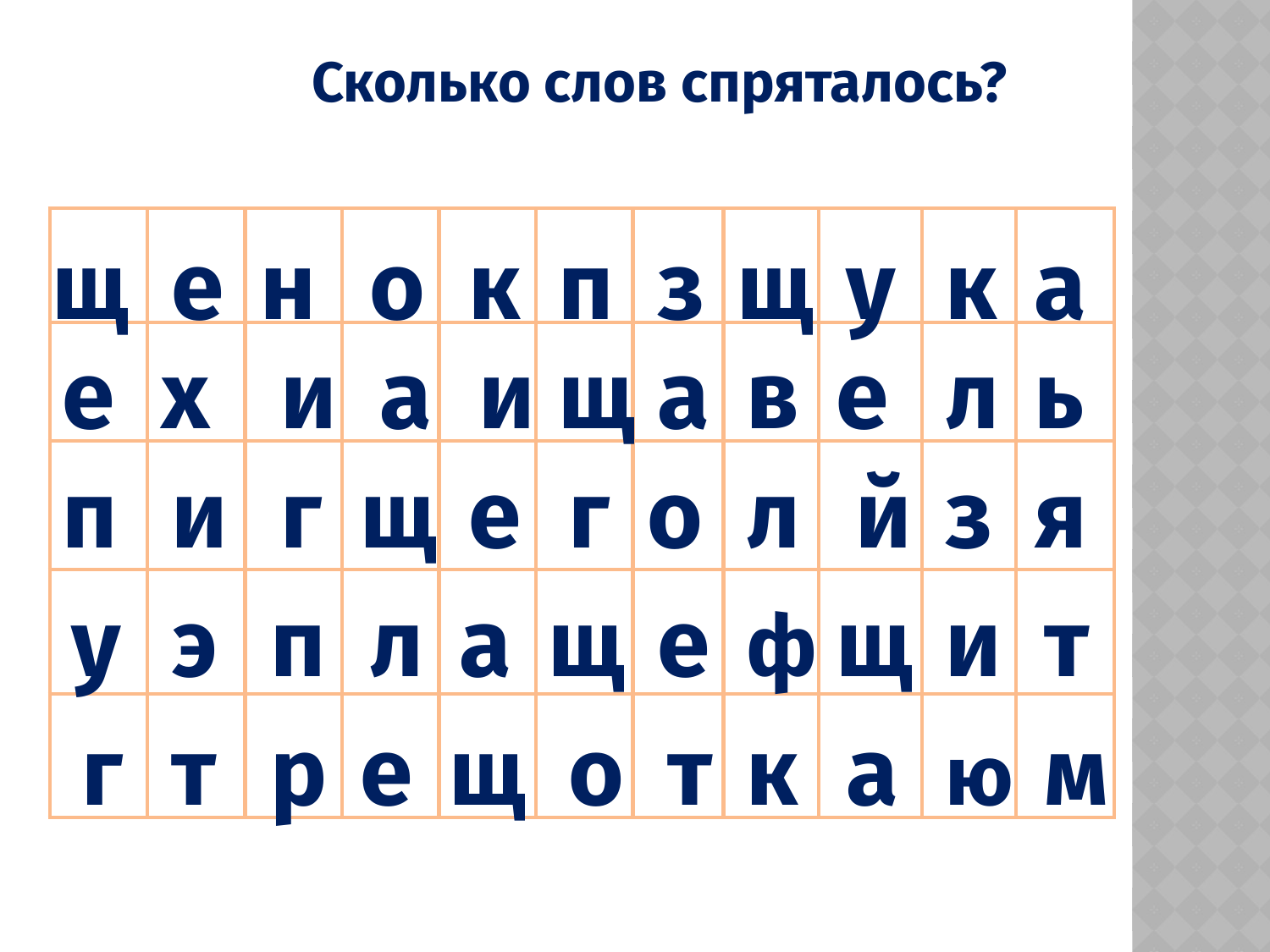

Сколько слов спряталось?
|  |  |  |  |  |  |  |  |  |  |  |
| --- | --- | --- | --- | --- | --- | --- | --- | --- | --- | --- |
|  |  |  |  |  |  |  |  |  |  |  |
|  |  |  |  |  |  |  |  |  |  |  |
|  |  |  |  |  |  |  |  |  |  |  |
|  |  |  |  |  |  |  |  |  |  |  |
н
о
п
з
щ
у
к
а
щ
е
к
щ
а
в
е
л
ь
е
х
и
а
и
п
и
г
щ
е
г
о
л
й
з
я
у
э
п
л
а
щ
е
щ
и
т
ф
г
т
р
е
щ
о
т
к
а
м
ю